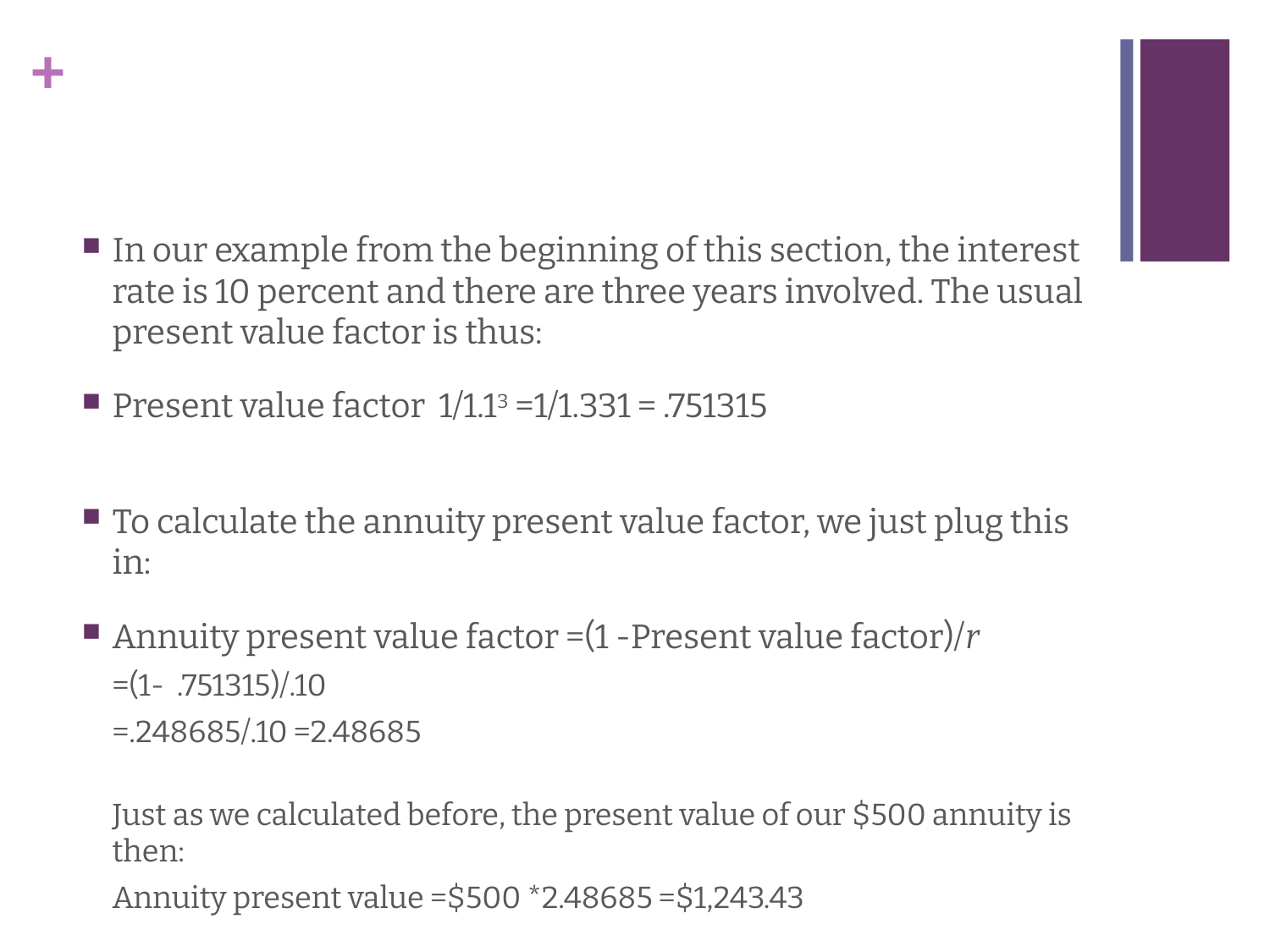

#
In our example from the beginning of this section, the interest rate is 10 percent and there are three years involved. The usual present value factor is thus:
Present value factor  1/1.13 =1/1.331 = .751315
To calculate the annuity present value factor, we just plug this in:
Annuity present value factor =(1 -Present value factor)/r
				=(1-  .751315)/.10
				=.248685/.10 =2.48685
Just as we calculated before, the present value of our $500 annuity is then:
Annuity present value =$500 *2.48685 =$1,243.43